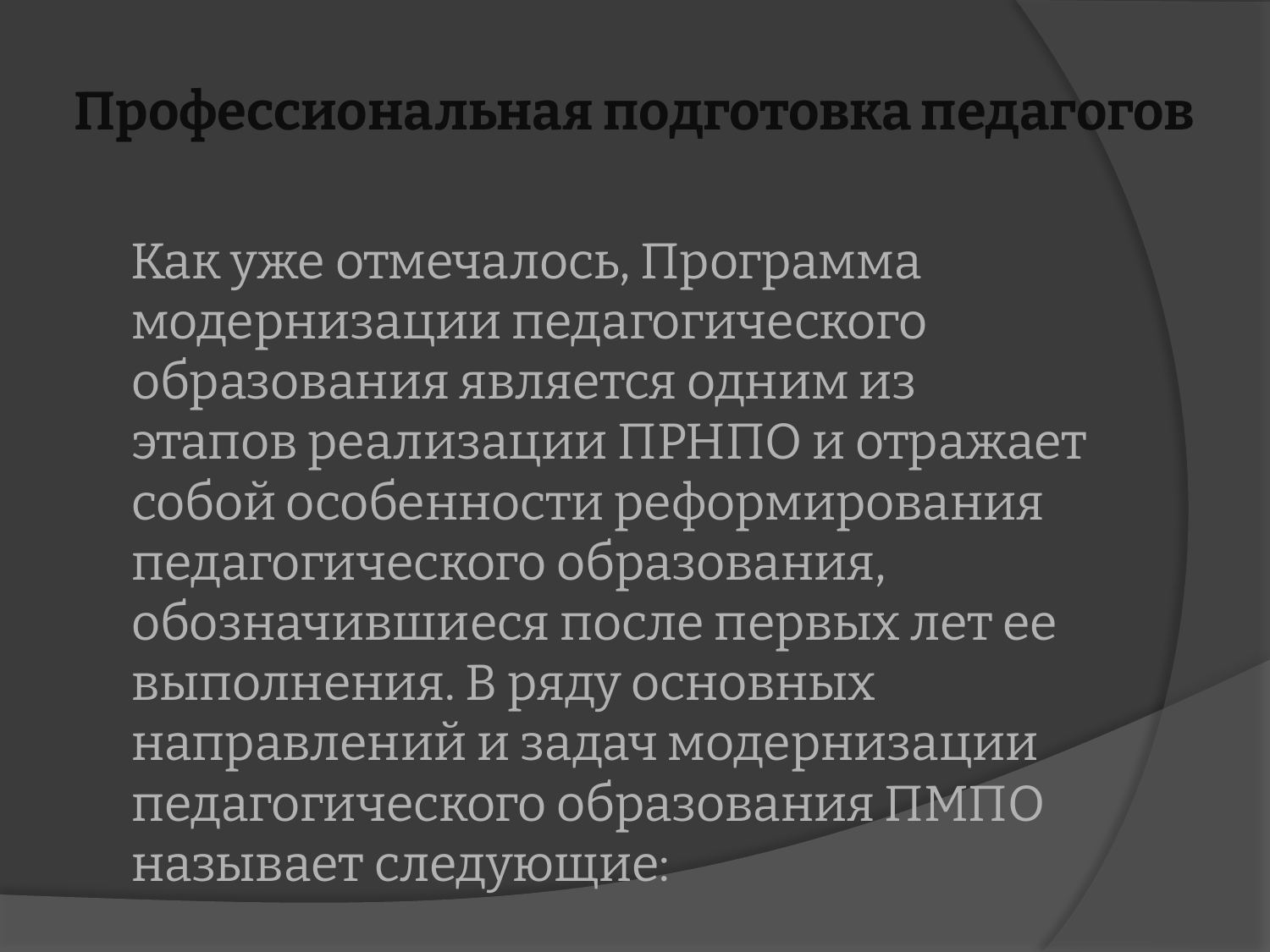

# Профессиональная подготовка педагогов
     Как уже отмечалось, Программа модернизации педагогического образования является одним из этапов реализации ПРНПО и отражает собой особенности реформирования педагогического образования, обозначившиеся после первых лет ее выполнения. В ряду основных направлений и задач модернизации педагогического образования ПМПО называет следующие: